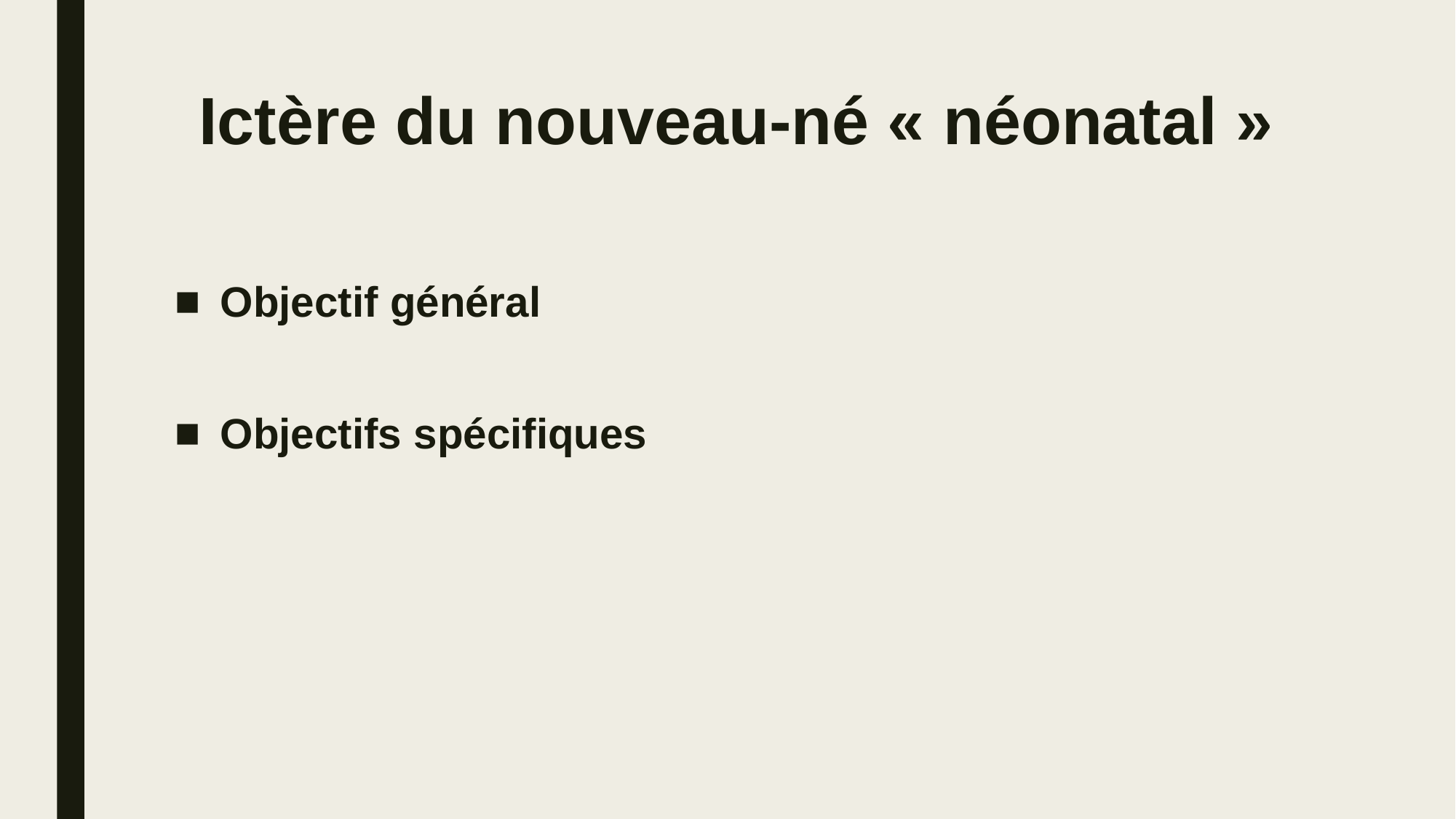

# Ictère du nouveau-né « néonatal »
Objectif général

Objectifs spécifiques